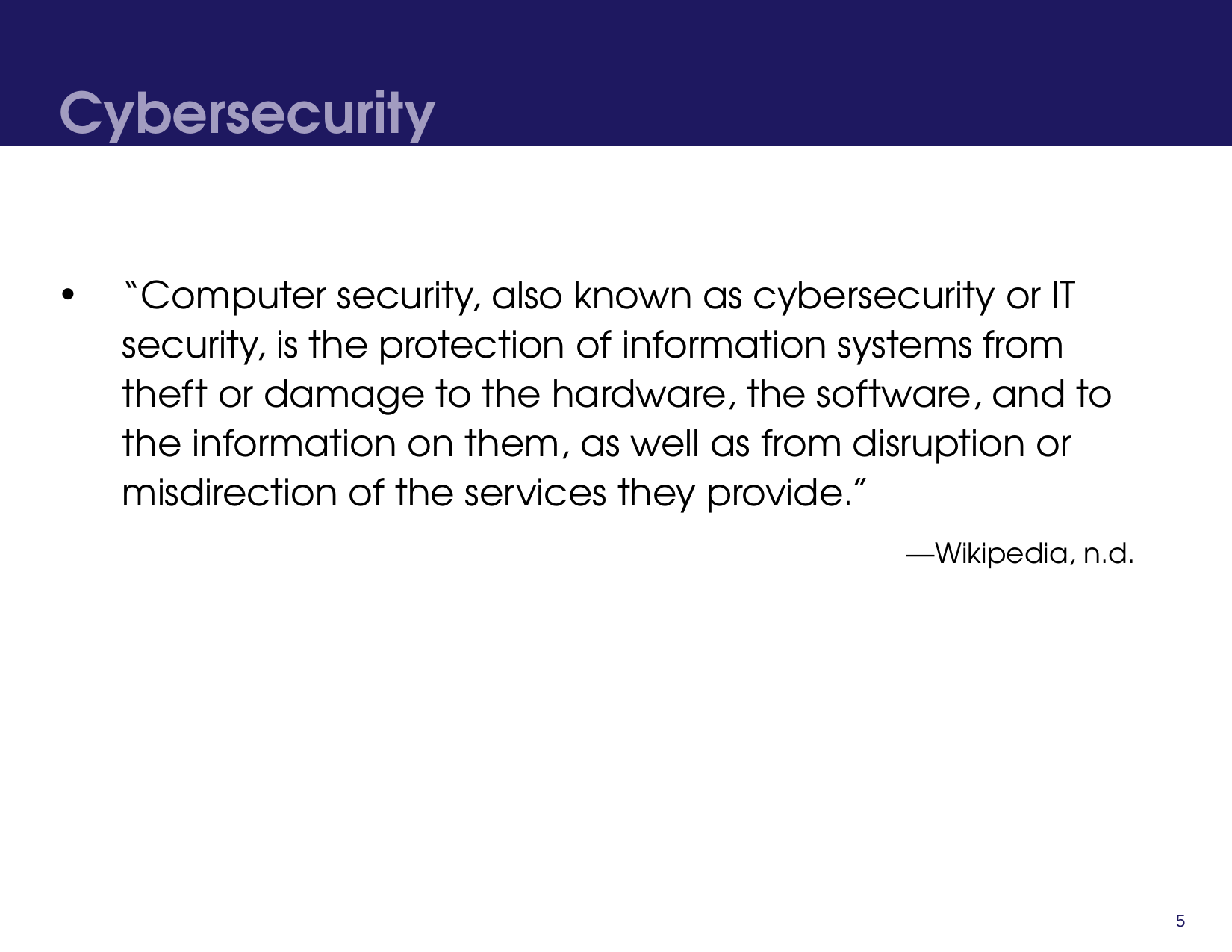

# Cybersecurity
“Computer security, also known as cybersecurity or IT security, is the protection of information systems from theft or damage to the hardware, the software, and to the information on them, as well as from disruption or misdirection of the services they provide.”
							—Wikipedia, n.d.
5